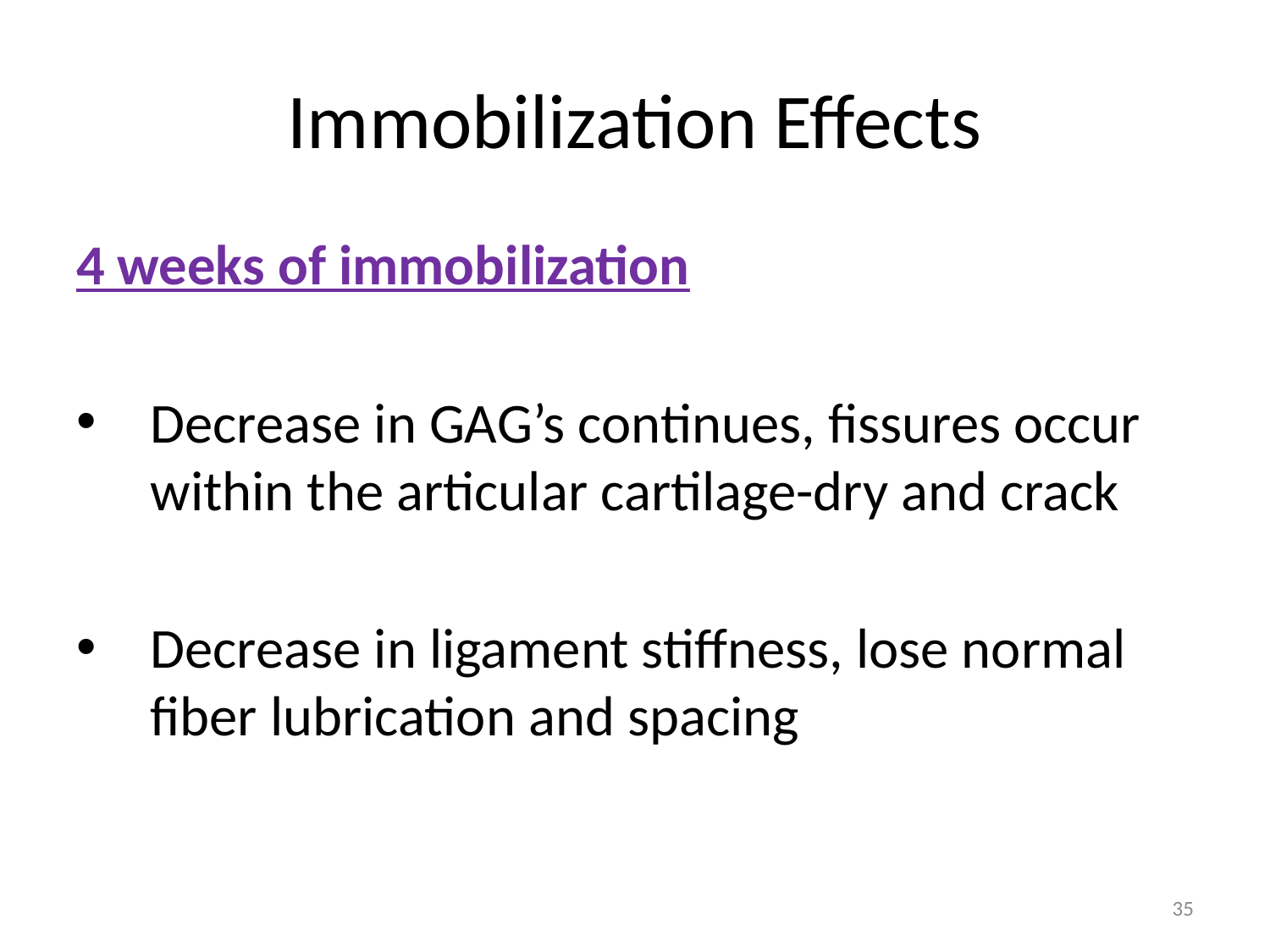

# Immobilization Effects
4 weeks of immobilization

Decrease in GAG’s continues, fissures occur within the articular cartilage-dry and crack

Decrease in ligament stiffness, lose normal fiber lubrication and spacing

35